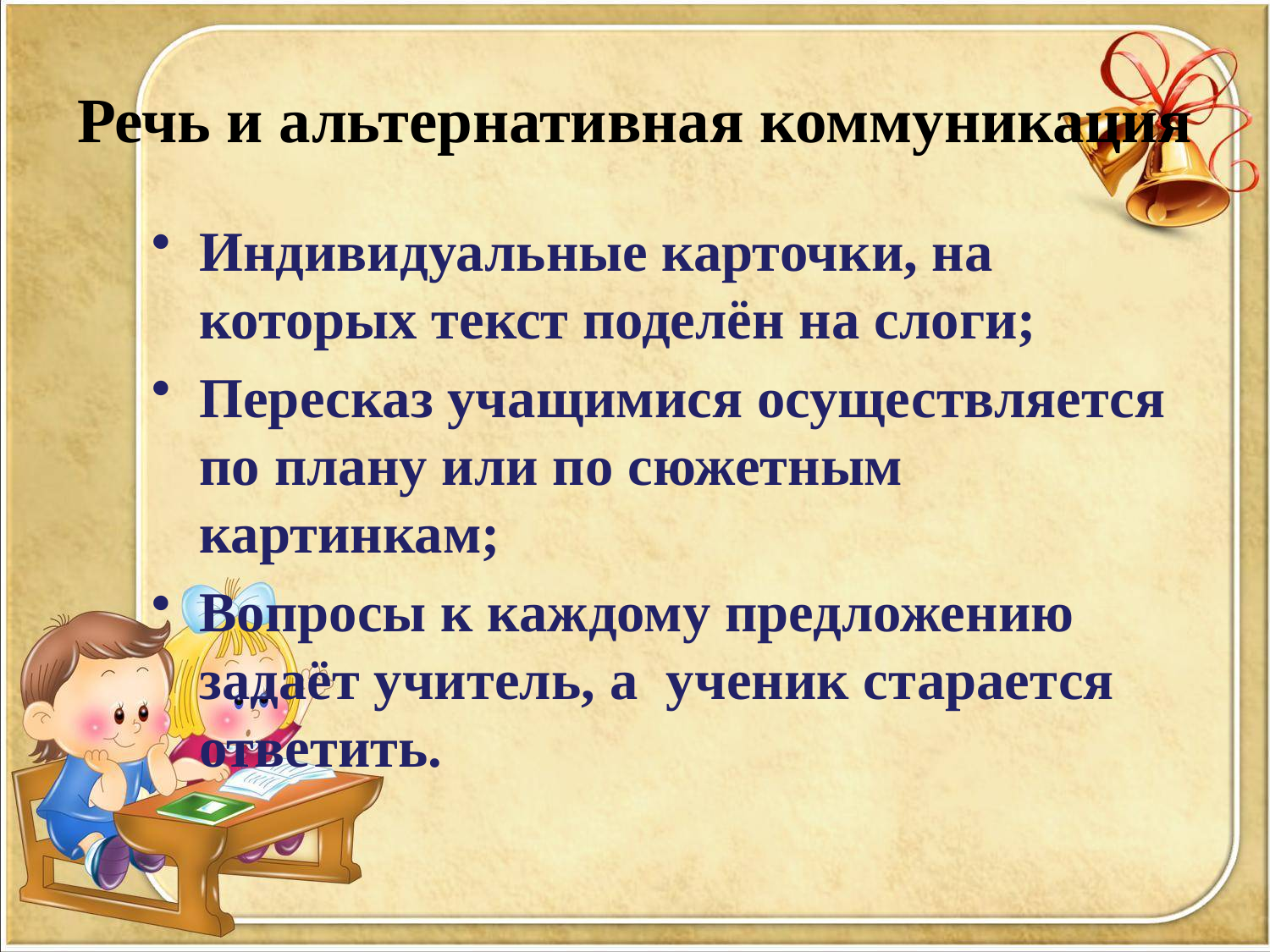

# Речь и альтернативная коммуникация
Индивидуальные карточки, на которых текст поделён на слоги;
Пересказ учащимися осуществляется по плану или по сюжетным картинкам;
Вопросы к каждому предложению задаёт учитель, а  ученик старается ответить.